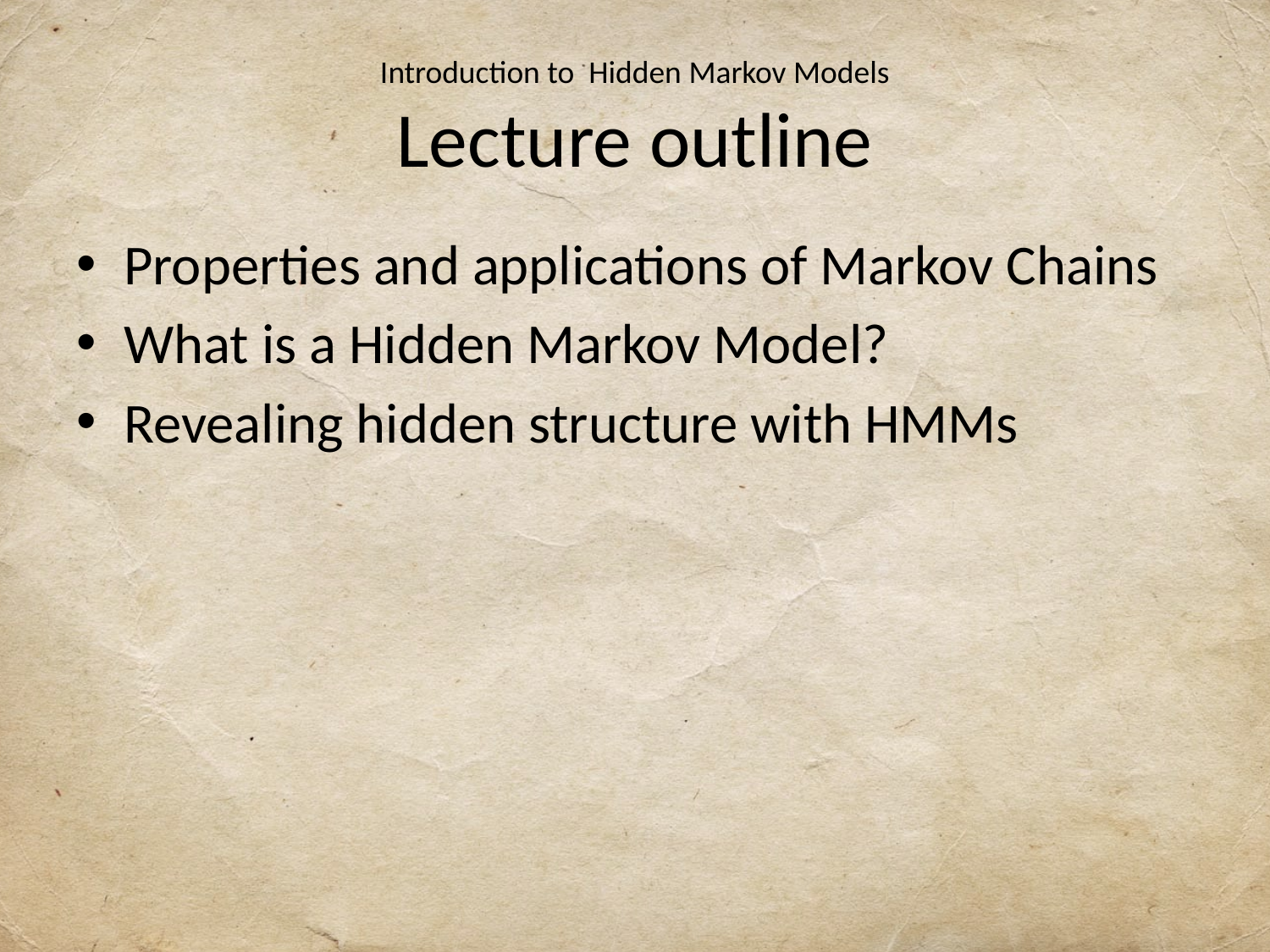

# Introduction to  Hidden Markov Models Lecture outline
Properties and applications of Markov Chains
What is a Hidden Markov Model?
Revealing hidden structure with HMMs